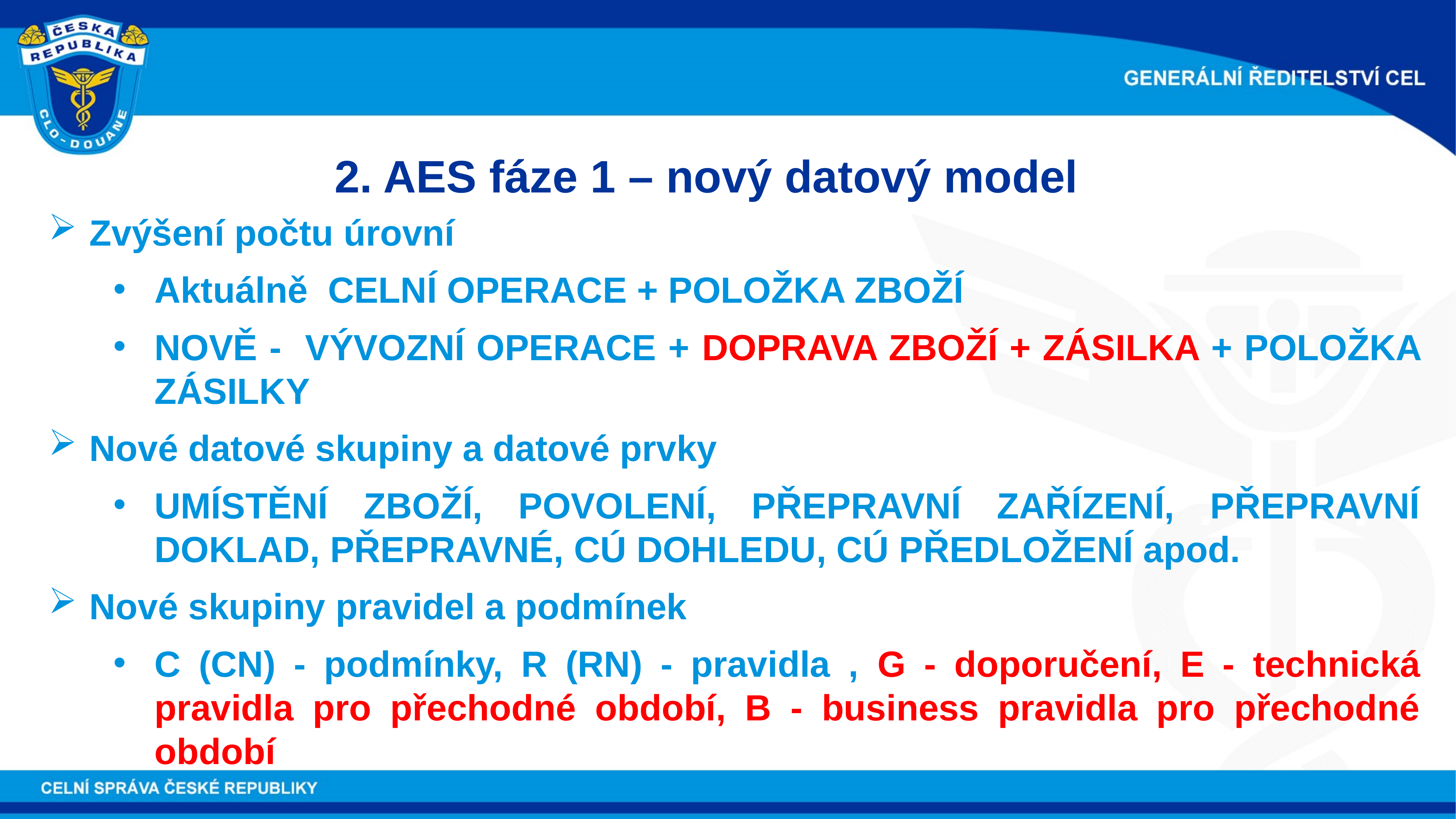

2. AES fáze 1 – nový datový model
Zvýšení počtu úrovní
Aktuálně  CELNÍ OPERACE + POLOŽKA ZBOŽÍ
NOVĚ -  VÝVOZNÍ OPERACE + DOPRAVA ZBOŽÍ + ZÁSILKA + POLOŽKA ZÁSILKY
Nové datové skupiny a datové prvky
UMÍSTĚNÍ ZBOŽÍ, POVOLENÍ, PŘEPRAVNÍ ZAŘÍZENÍ, PŘEPRAVNÍ DOKLAD, PŘEPRAVNÉ, CÚ DOHLEDU, CÚ PŘEDLOŽENÍ apod.
Nové skupiny pravidel a podmínek
C (CN) - podmínky, R (RN) - pravidla , G - doporučení, E - technická pravidla pro přechodné období, B - business pravidla pro přechodné období